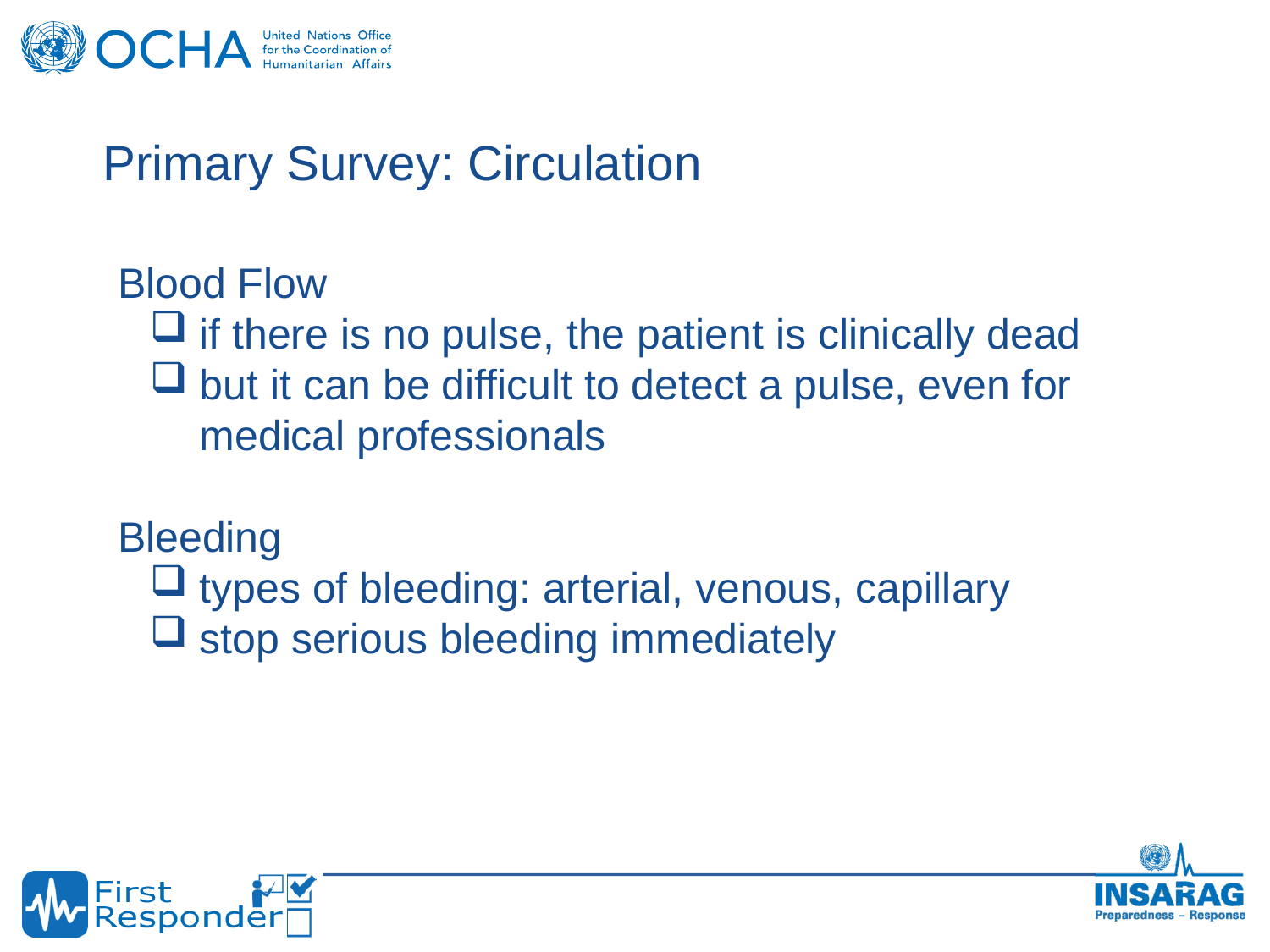

Primary Survey: Circulation
Blood Flow
if there is no pulse, the patient is clinically dead
but it can be difficult to detect a pulse, even for medical professionals

Bleeding
types of bleeding: arterial, venous, capillary
stop serious bleeding immediately